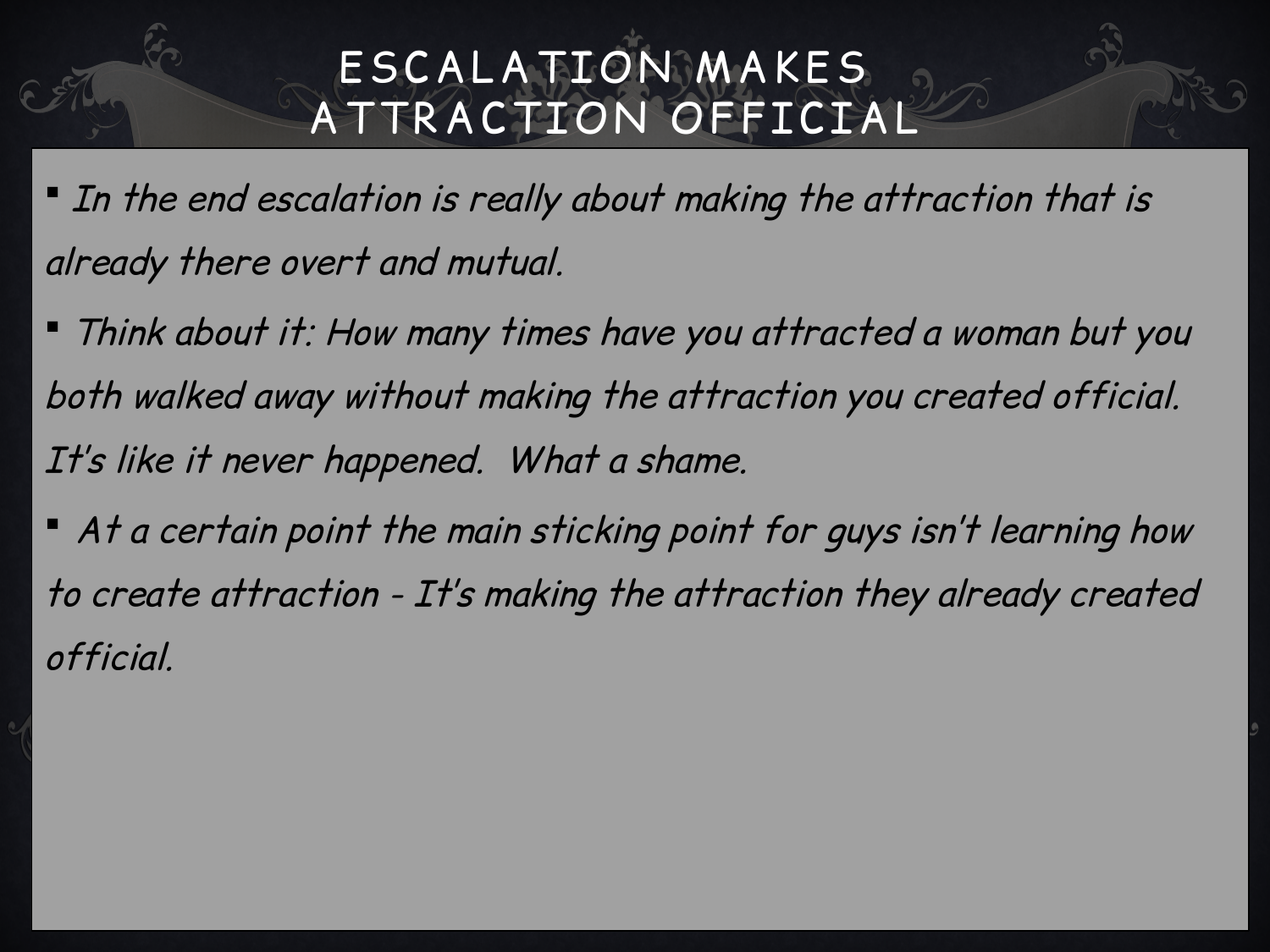

# Escalation Makes Attraction Official
 In the end escalation is really about making the attraction that is already there overt and mutual.
 Think about it: How many times have you attracted a woman but you both walked away without making the attraction you created official. It’s like it never happened.  What a shame.
 At a certain point the main sticking point for guys isn’t learning how to create attraction - It’s making the attraction they already created official.